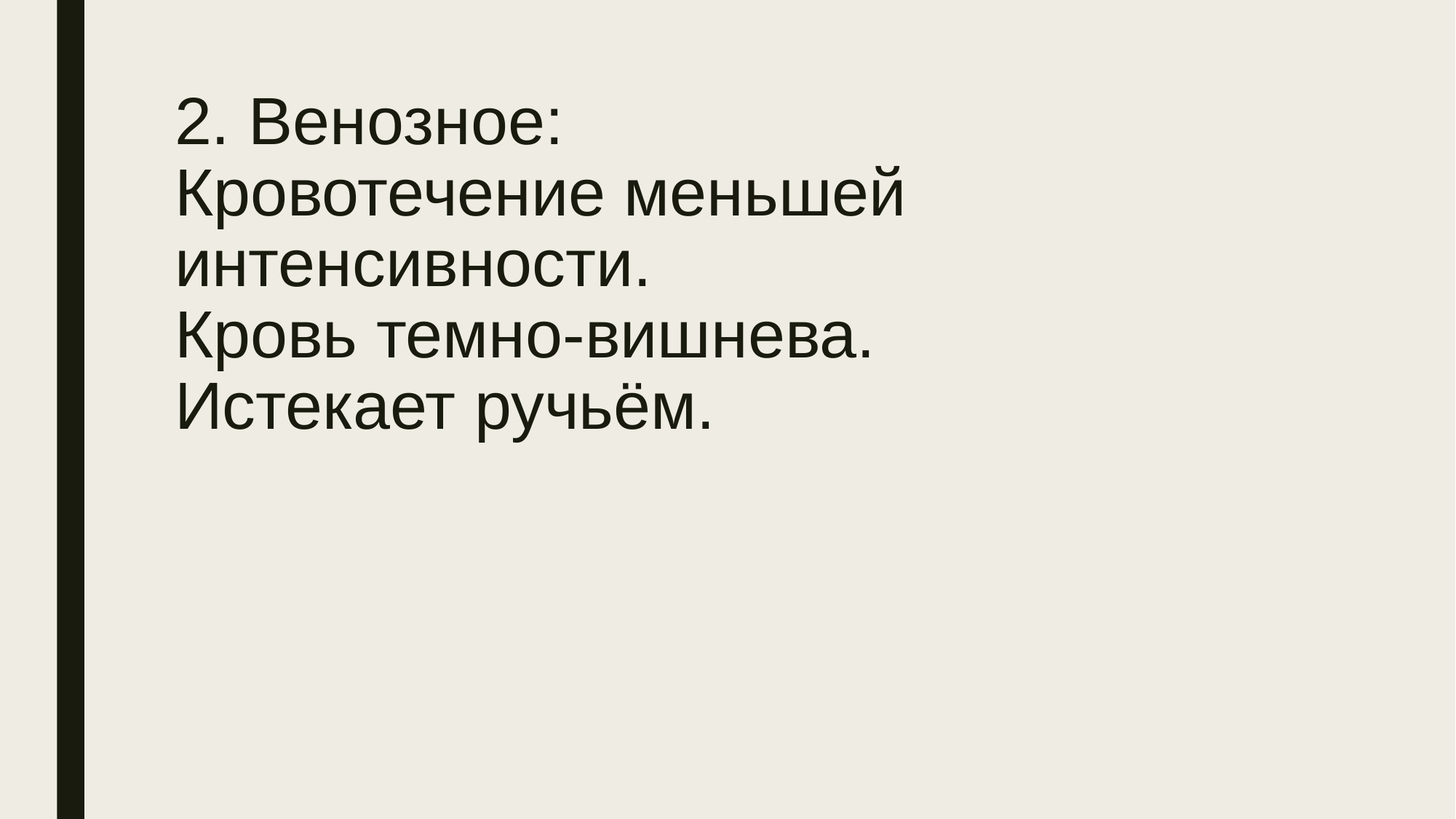

# 2. Венозное: Кровотечение меньшей интенсивности. Кровь темно-вишнева. Истекает ручьём.